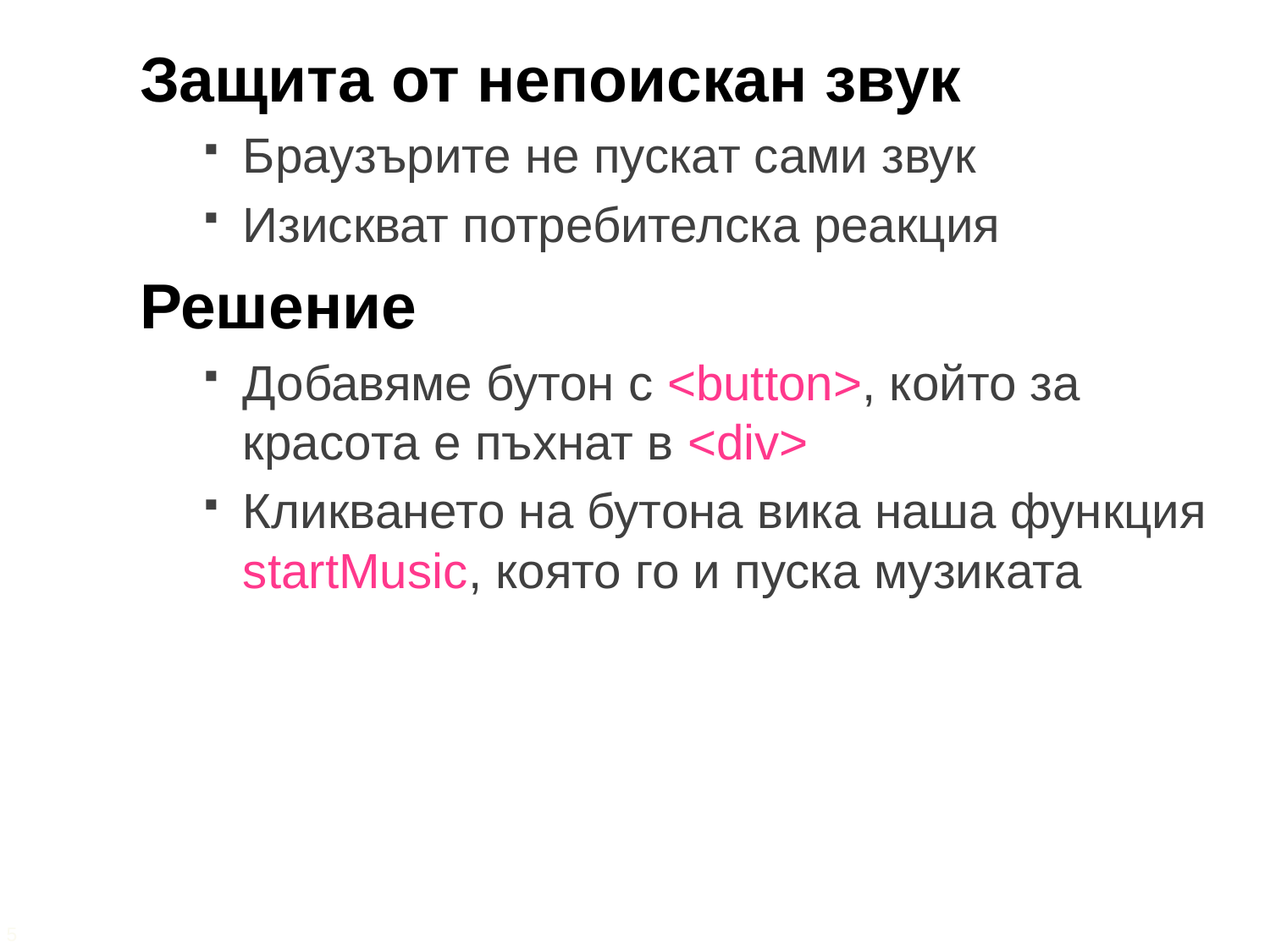

Защита от непоискан звук
Браузърите не пускат сами звук
Изискват потребителска реакция
Решение
Добавяме бутон с <button>, който за красота е пъхнат в <div>
Кликването на бутона вика наша функция startMusic, която го и пуска музиката